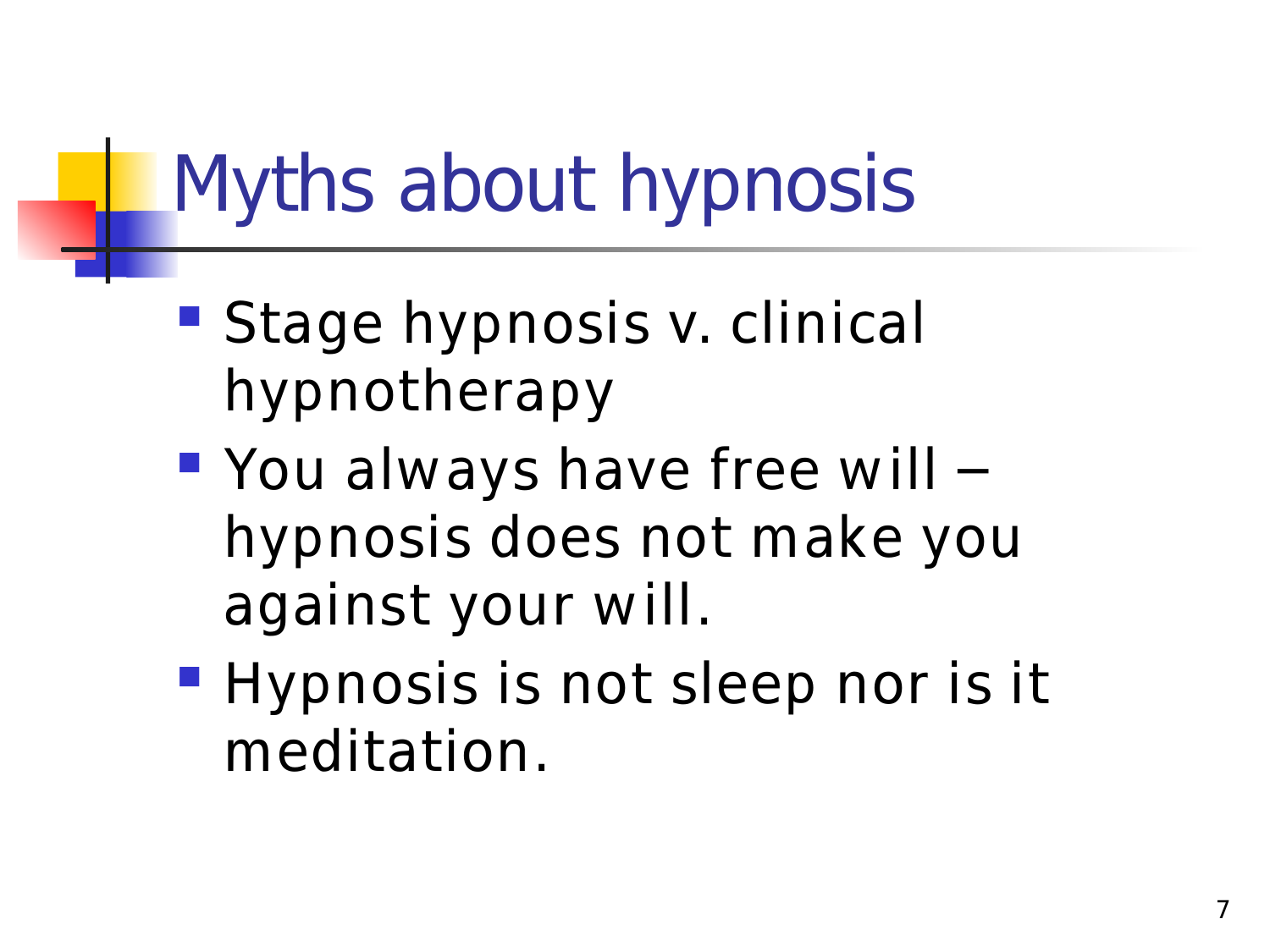

# Myths about hypnosis
Stage hypnosis v. clinical hypnotherapy
You always have free will – hypnosis does not make you against your will.
Hypnosis is not sleep nor is it meditation.
7